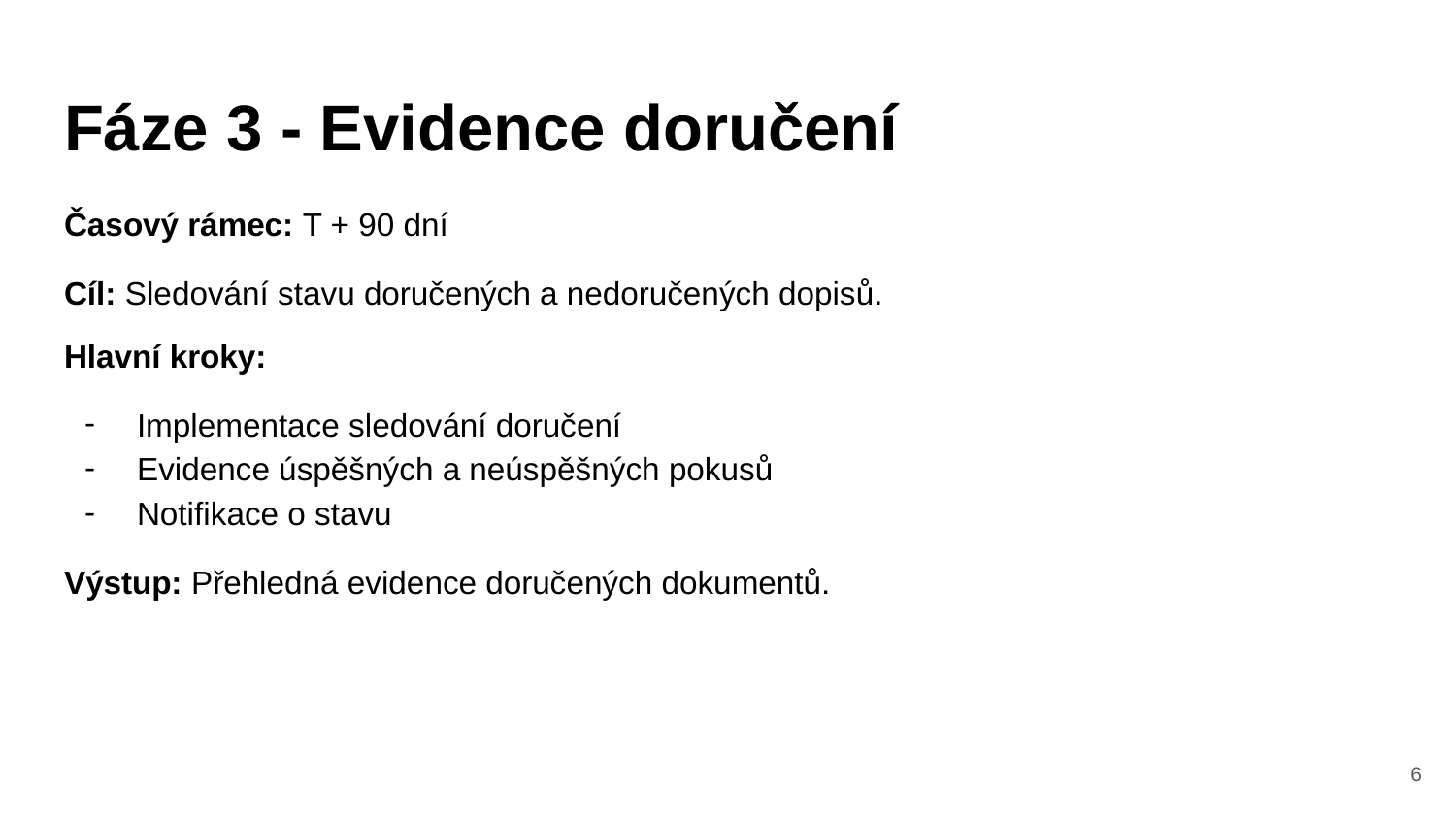

# Fáze 3 - Evidence doručení
Časový rámec: T + 90 dní
Cíl: Sledování stavu doručených a nedoručených dopisů.
Hlavní kroky:
Implementace sledování doručení
Evidence úspěšných a neúspěšných pokusů
Notifikace o stavu
Výstup: Přehledná evidence doručených dokumentů.

6